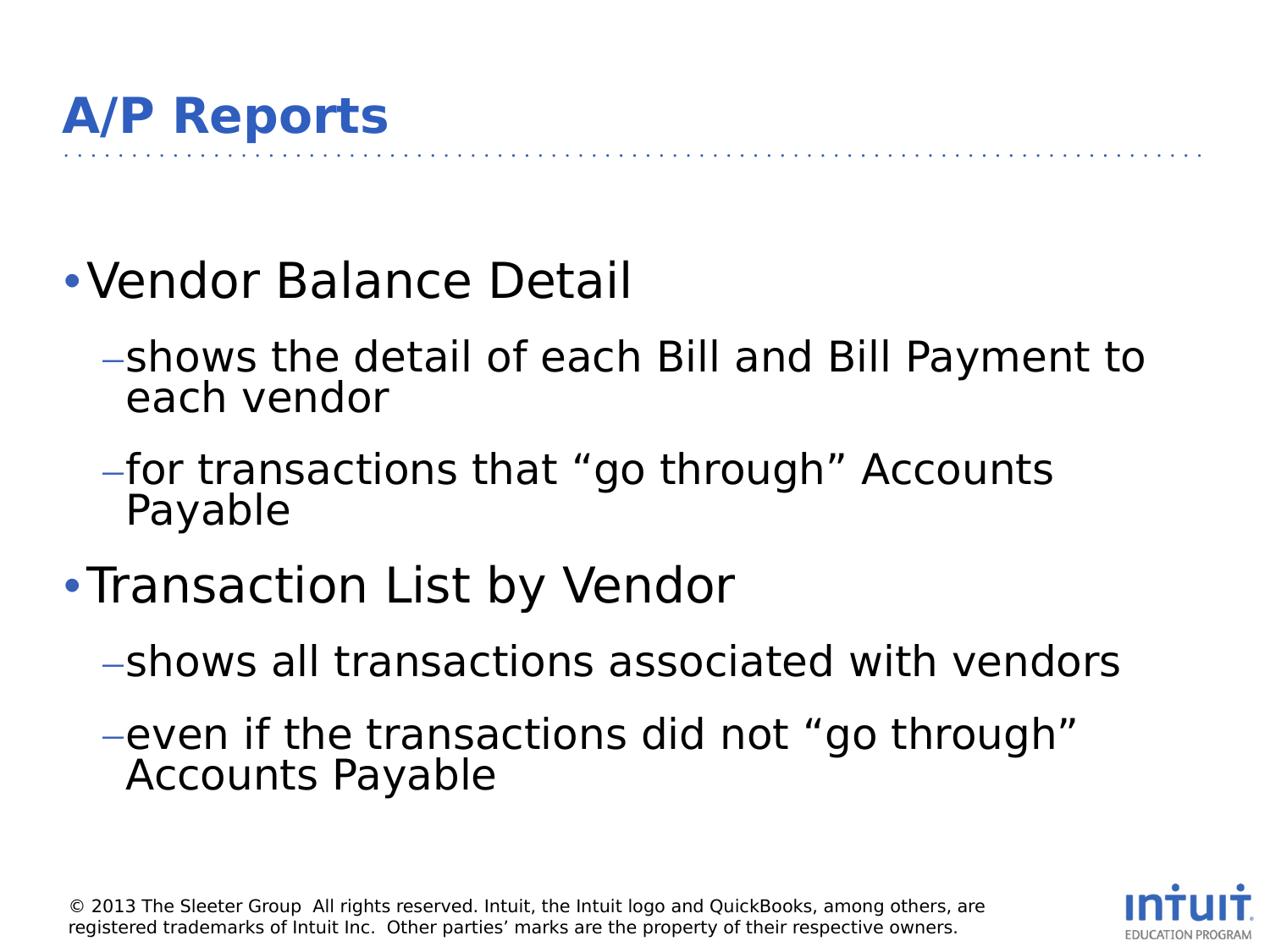

# A/P Reports
Vendor Balance Detail
shows the detail of each Bill and Bill Payment to each vendor
for transactions that “go through” Accounts Payable
Transaction List by Vendor
shows all transactions associated with vendors
even if the transactions did not “go through” Accounts Payable